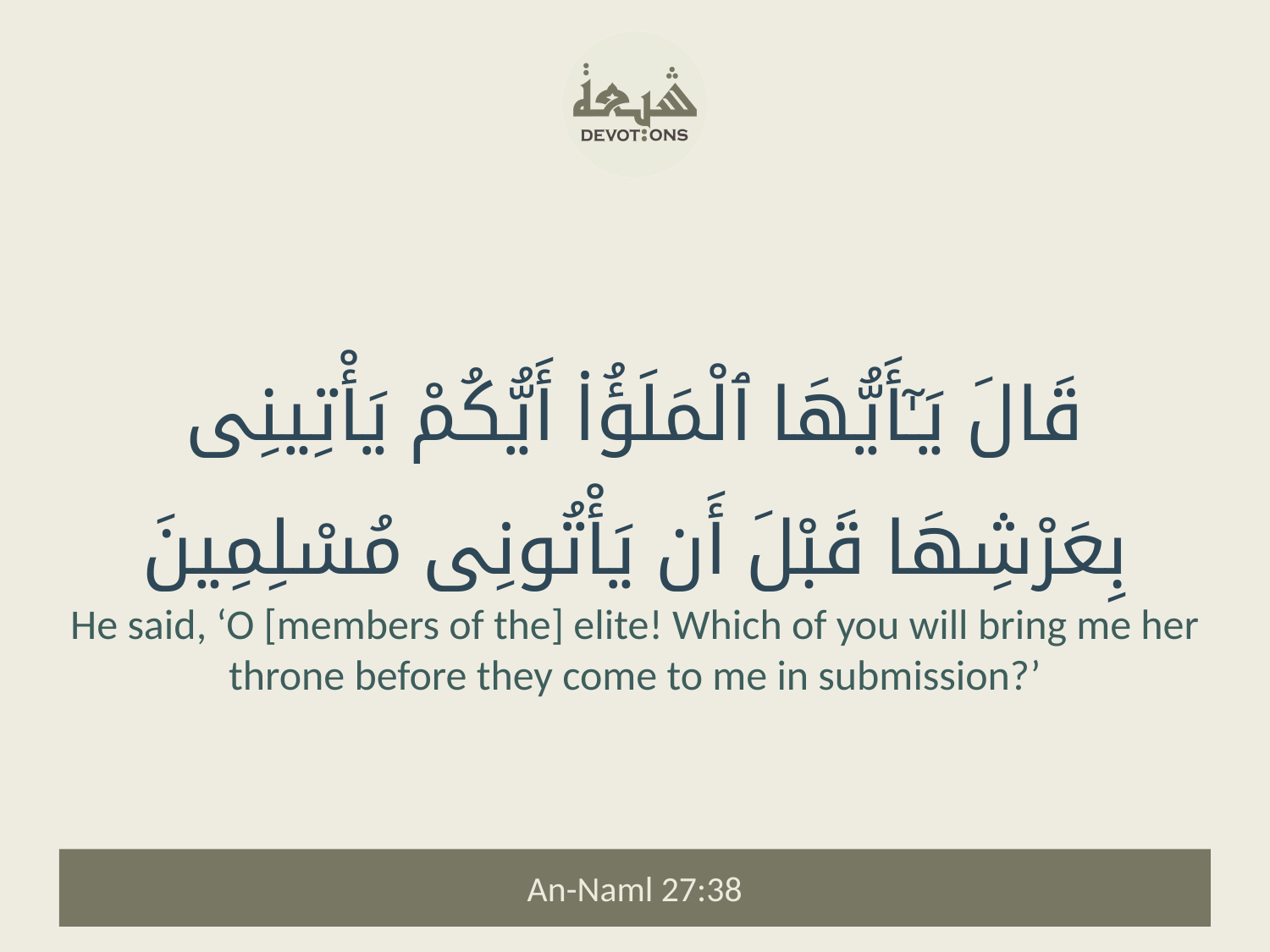

قَالَ يَـٰٓأَيُّهَا ٱلْمَلَؤُا۟ أَيُّكُمْ يَأْتِينِى بِعَرْشِهَا قَبْلَ أَن يَأْتُونِى مُسْلِمِينَ
He said, ‘O [members of the] elite! Which of you will bring me her throne before they come to me in submission?’
An-Naml 27:38